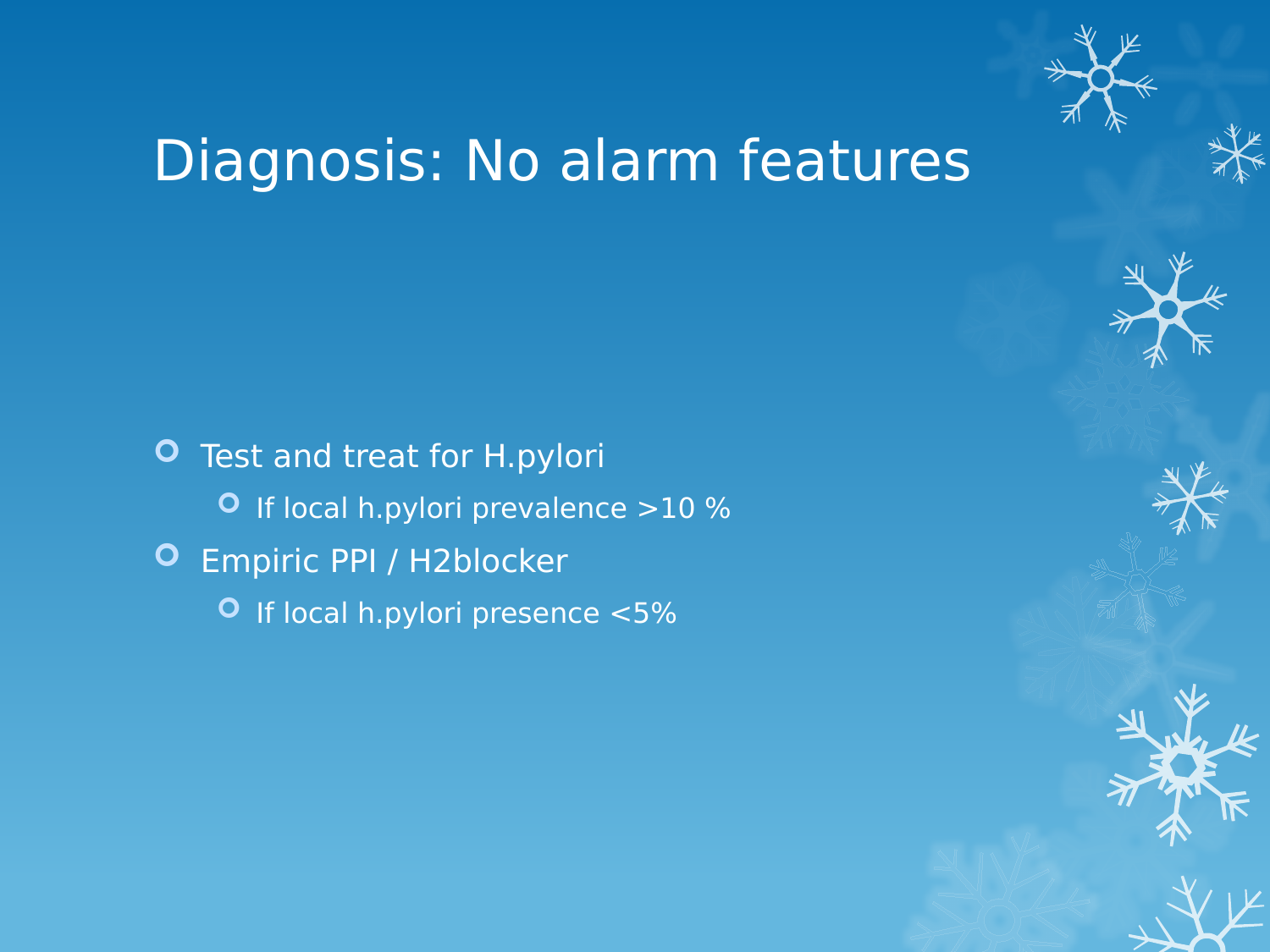

# Diagnosis: No alarm features
Test and treat for H.pylori
If local h.pylori prevalence >10 %
Empiric PPI / H2blocker
If local h.pylori presence <5%